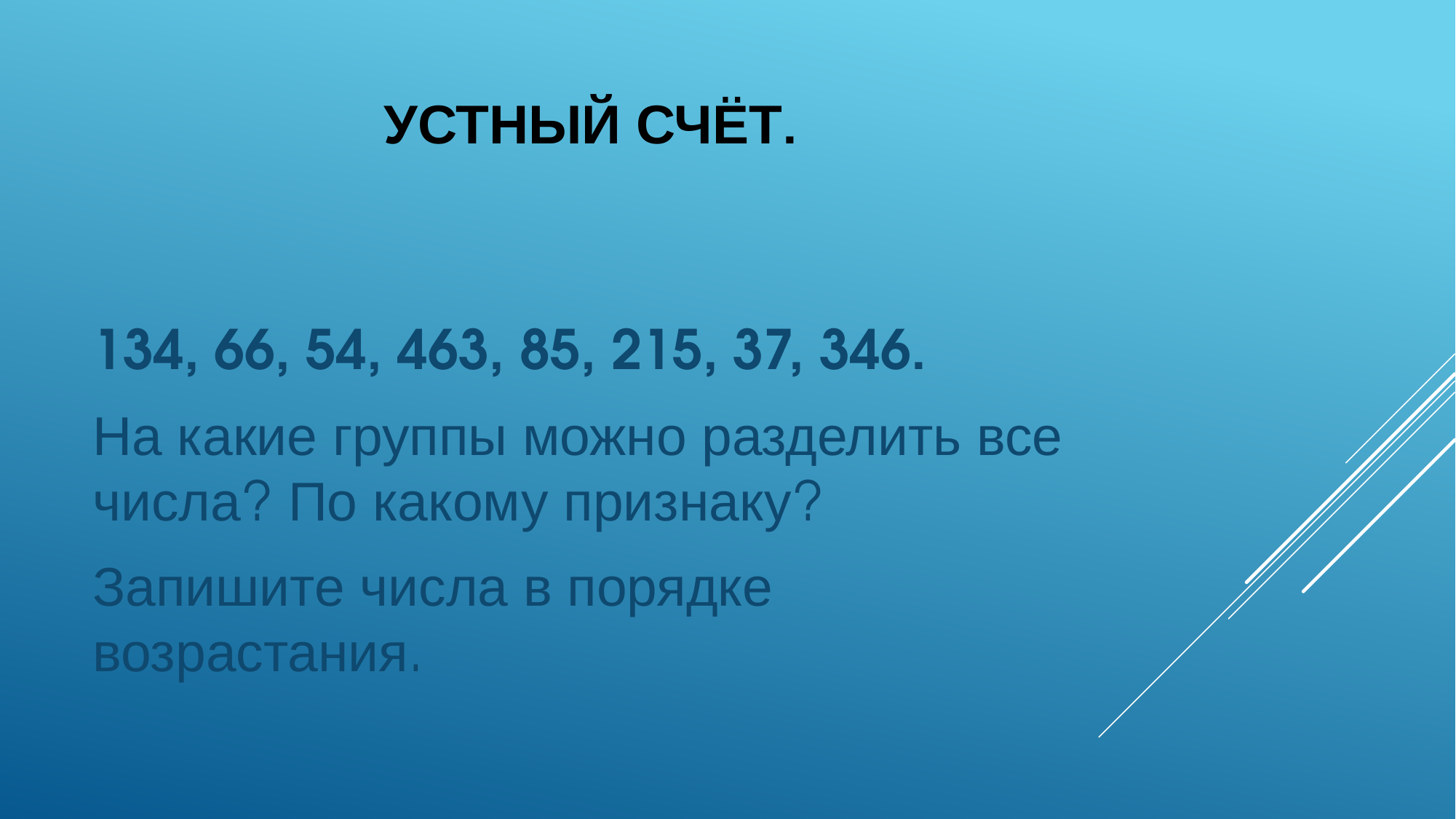

# Устный счёт.
134, 66, 54, 463, 85, 215, 37, 346.
На какие группы можно разделить все числа? По какому признаку?
Запишите числа в порядке возрастания.